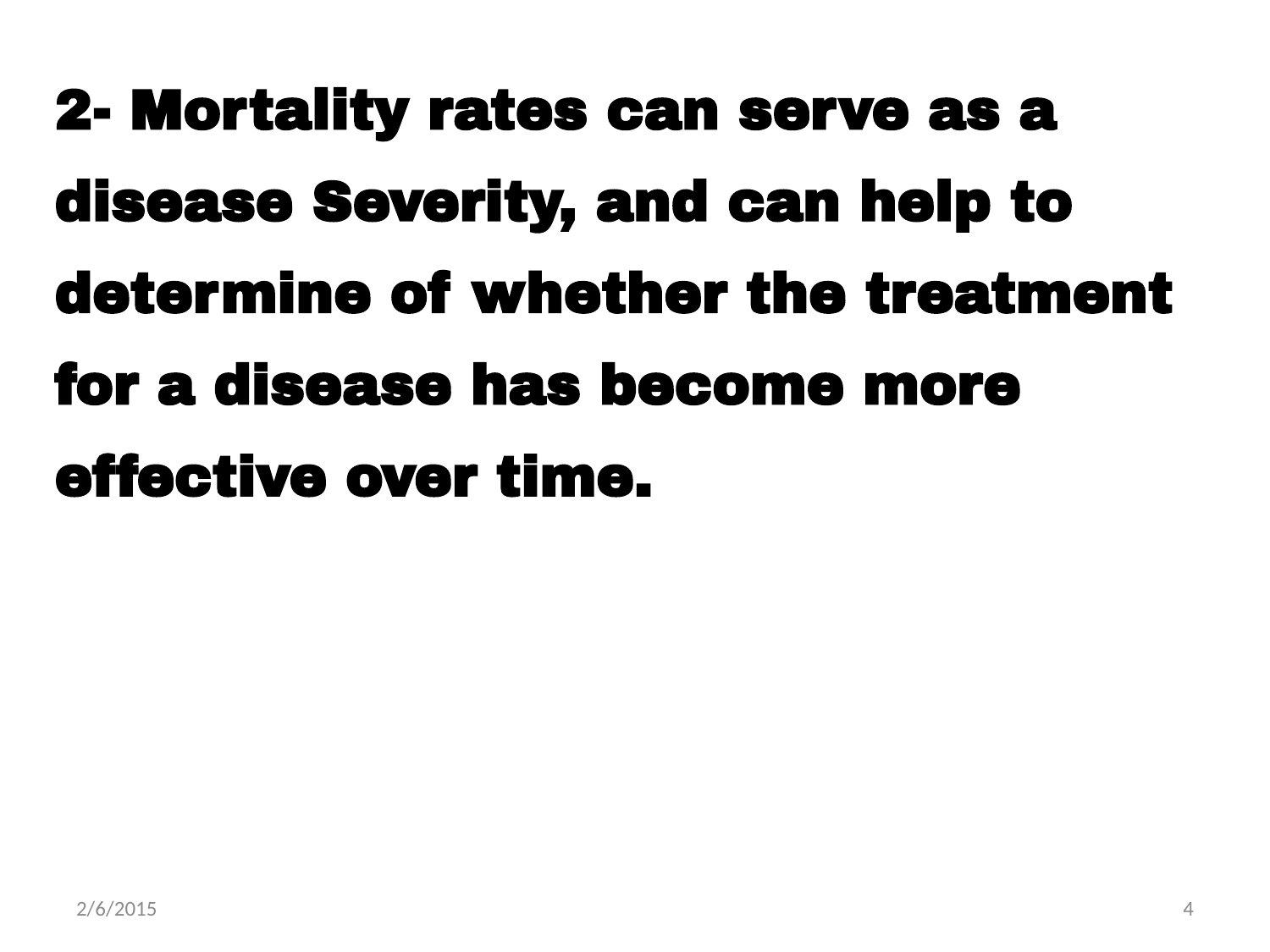

2- Mortality rates can serve as a disease Severity, and can help to determine of whether the treatment for a disease has become more effective over time.

2/6/2015
4